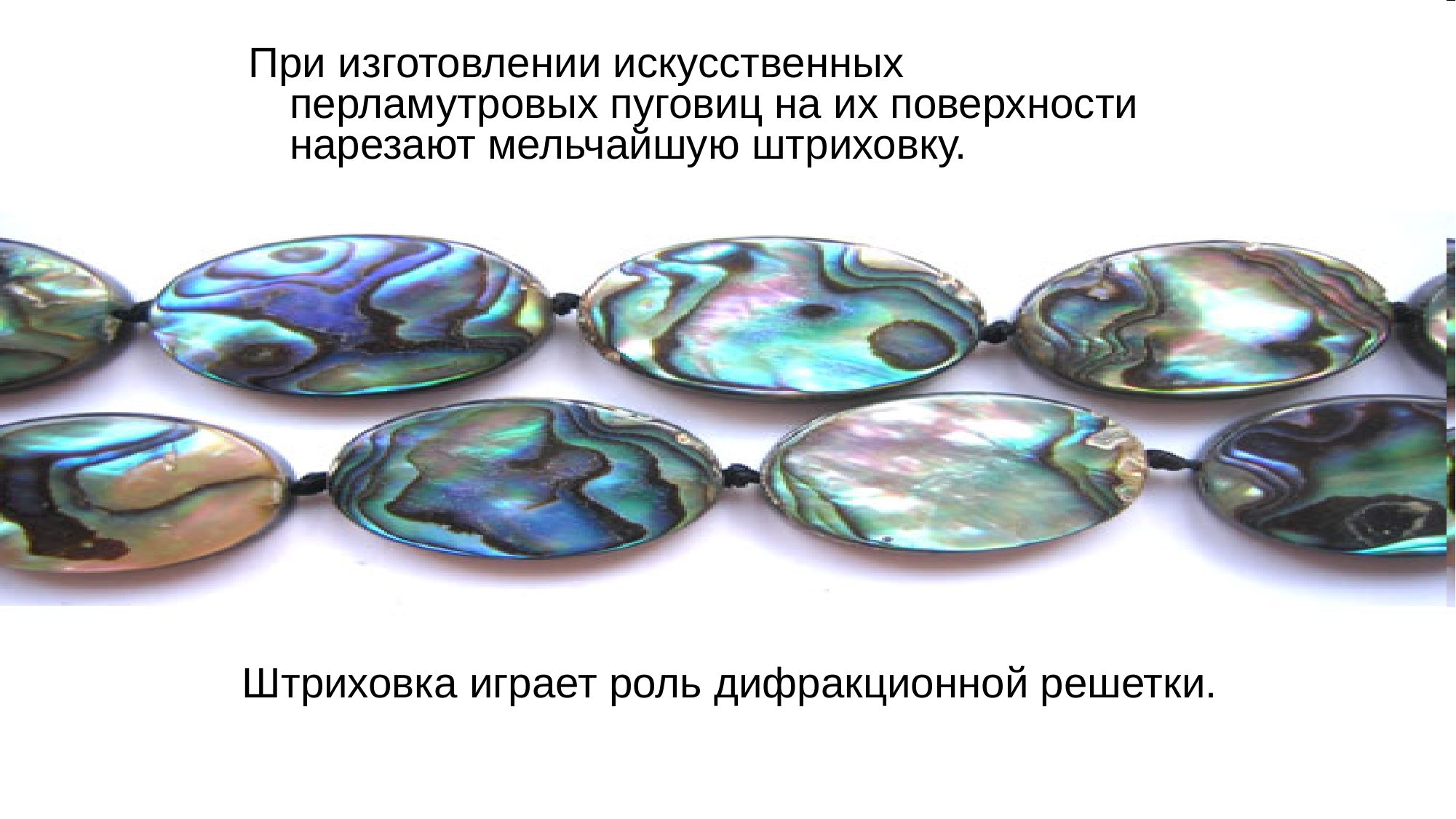

При изготовлении искусственных перламутровых пуговиц на их поверхности нарезают мельчайшую штриховку.
Штриховка играет роль дифракционной решетки.